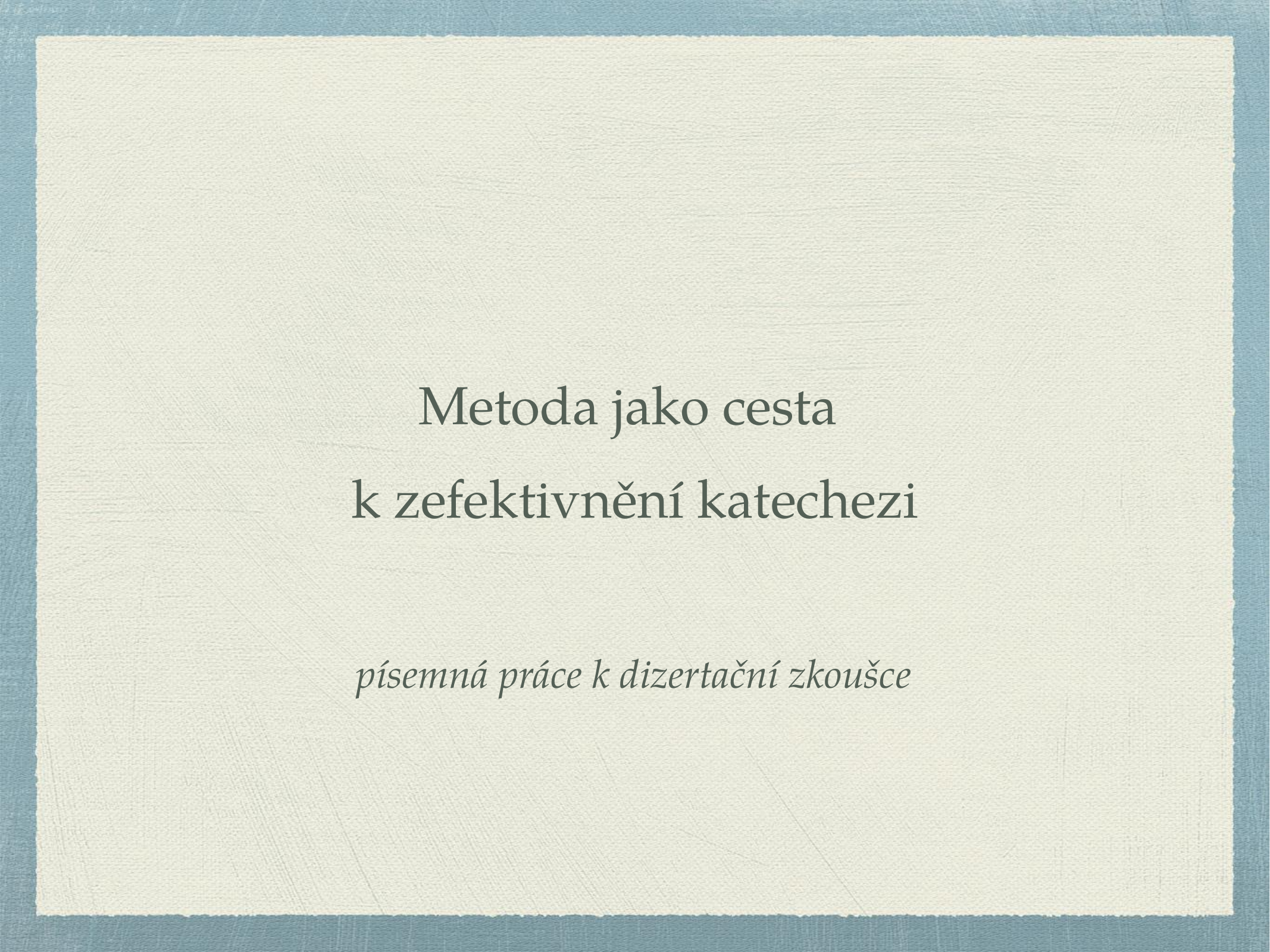

Metoda jako cesta
k zefektivnění katechezi
písemná práce k dizertační zkoušce